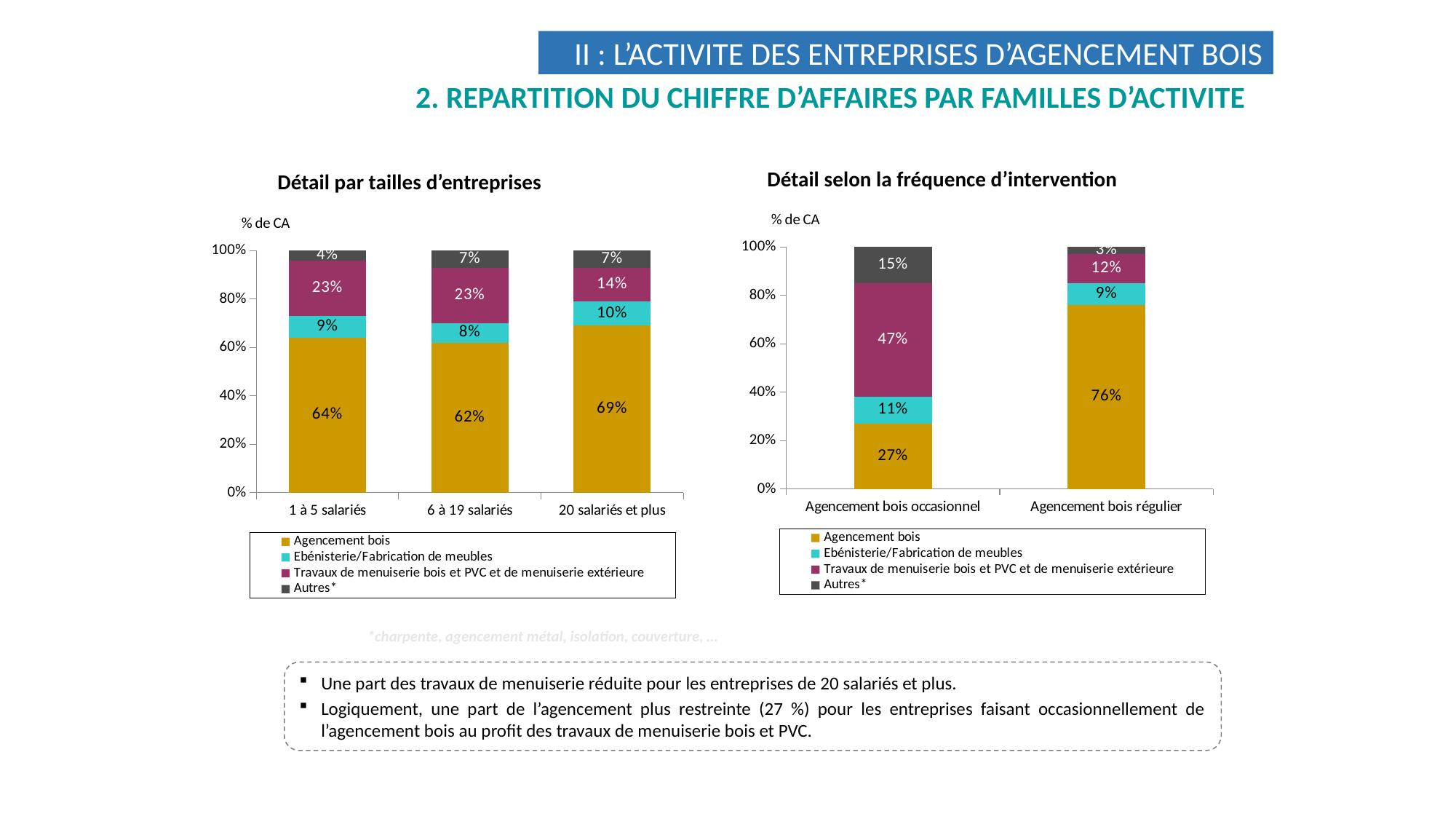

II : L’ACTIVITE DES ENTREPRISES D’AGENCEMENT BOIS
2. REPARTITION DU CHIFFRE D’AFFAIRES PAR FAMILLES D’ACTIVITE
Détail selon la fréquence d’intervention
Détail par tailles d’entreprises

### Chart

| Category | Agencement bois | Ebénisterie/Fabrication de meubles | Travaux de menuiserie bois et PVC et de menuiserie extérieure | Autres* |
|---|---|---|---|---|
| Agencement bois occasionnel | 0.27 | 0.11 | 0.4700000000000001 | 0.15000000000000005 |
| Agencement bois régulier | 0.7600000000000002 | 0.09000000000000002 | 0.12000000000000002 | 0.030000000000000002 |

### Chart

| Category | Agencement bois | Ebénisterie/Fabrication de meubles | Travaux de menuiserie bois et PVC et de menuiserie extérieure | Autres* |
|---|---|---|---|---|
| 1 à 5 salariés | 0.6400000000000002 | 0.09000000000000002 | 0.23 | 0.040000000000000015 |
| 6 à 19 salariés | 0.6200000000000002 | 0.08000000000000003 | 0.23 | 0.07000000000000002 |
| 20 salariés et plus | 0.6900000000000002 | 0.1 | 0.14 | 0.07000000000000002 |
*charpente, agencement métal, isolation, couverture, …
Une part des travaux de menuiserie réduite pour les entreprises de 20 salariés et plus.
Logiquement, une part de l’agencement plus restreinte (27 %) pour les entreprises faisant occasionnellement de l’agencement bois au profit des travaux de menuiserie bois et PVC.
12/60